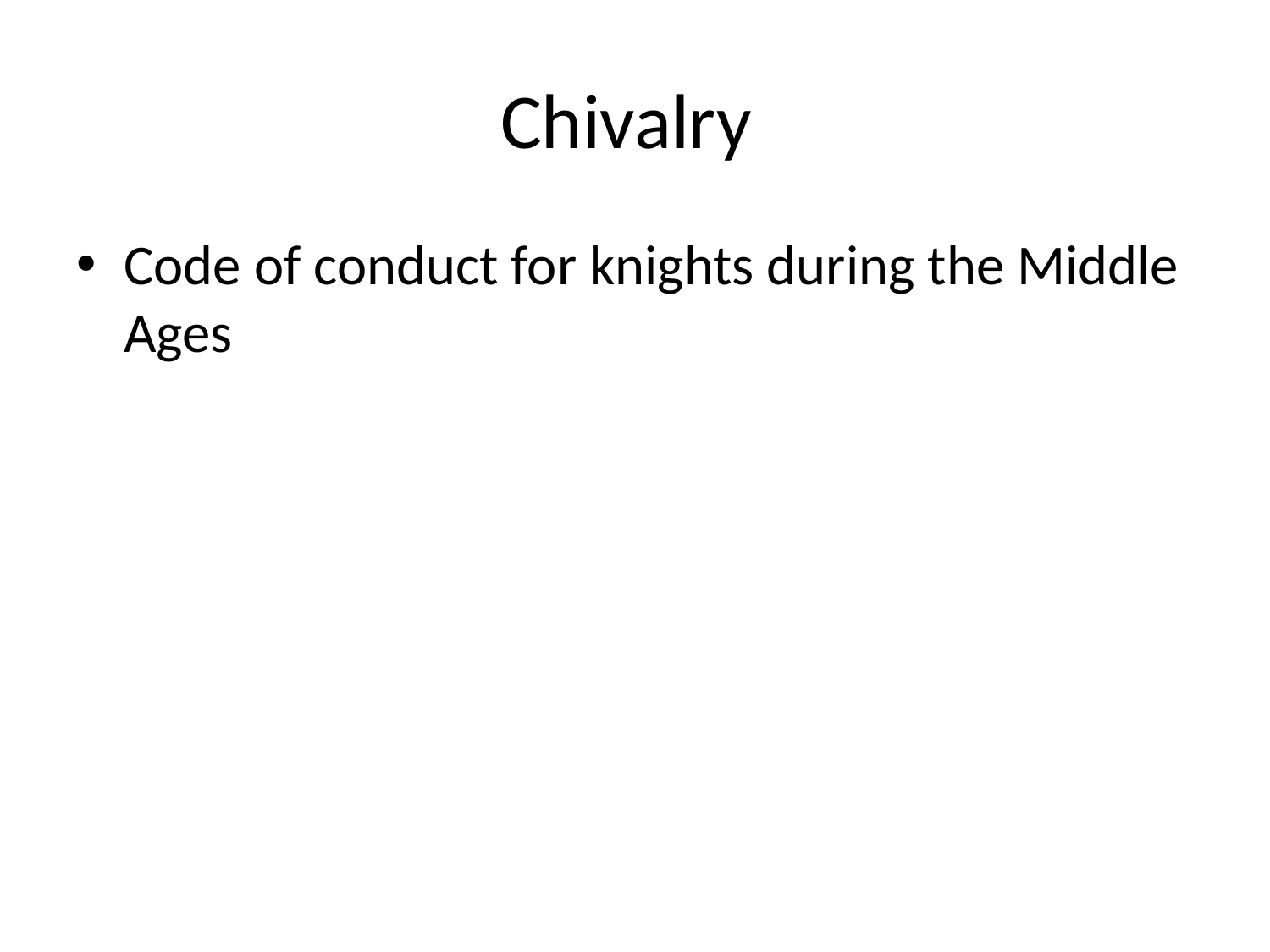

# Chivalry
Code of conduct for knights during the Middle Ages